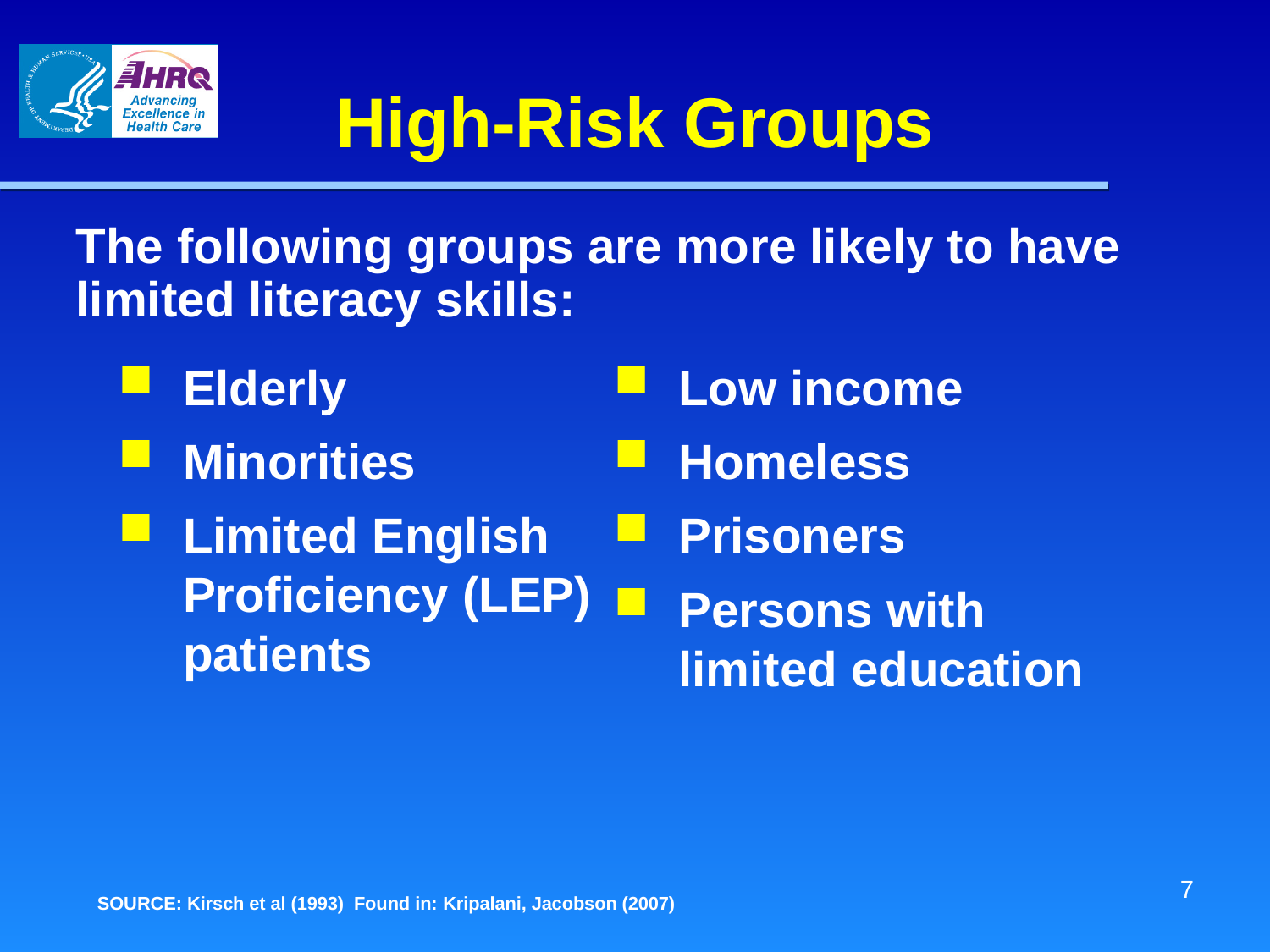

# High-Risk Groups
The following groups are more likely to have limited literacy skills:
Elderly
Minorities
Limited English Proficiency (LEP) patients

Low income
Homeless
Prisoners
Persons with limited education
SOURCE: Kirsch et al (1993)  Found in: Kripalani, Jacobson (2007)
7